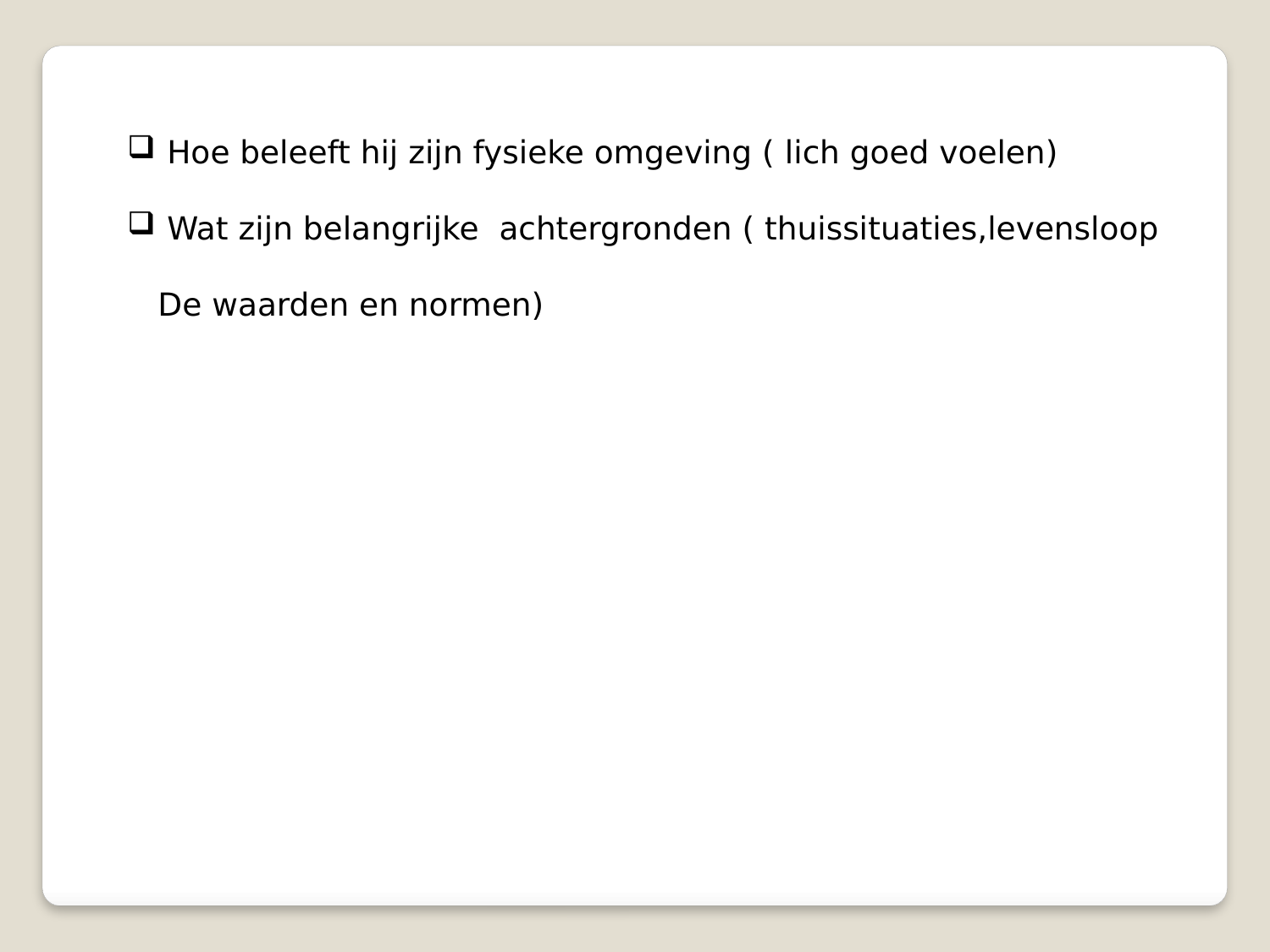

Hoe beleeft hij zijn fysieke omgeving ( lich goed voelen)

Wat zijn belangrijke  achtergronden ( thuissituaties,levensloop

   De waarden en normen)